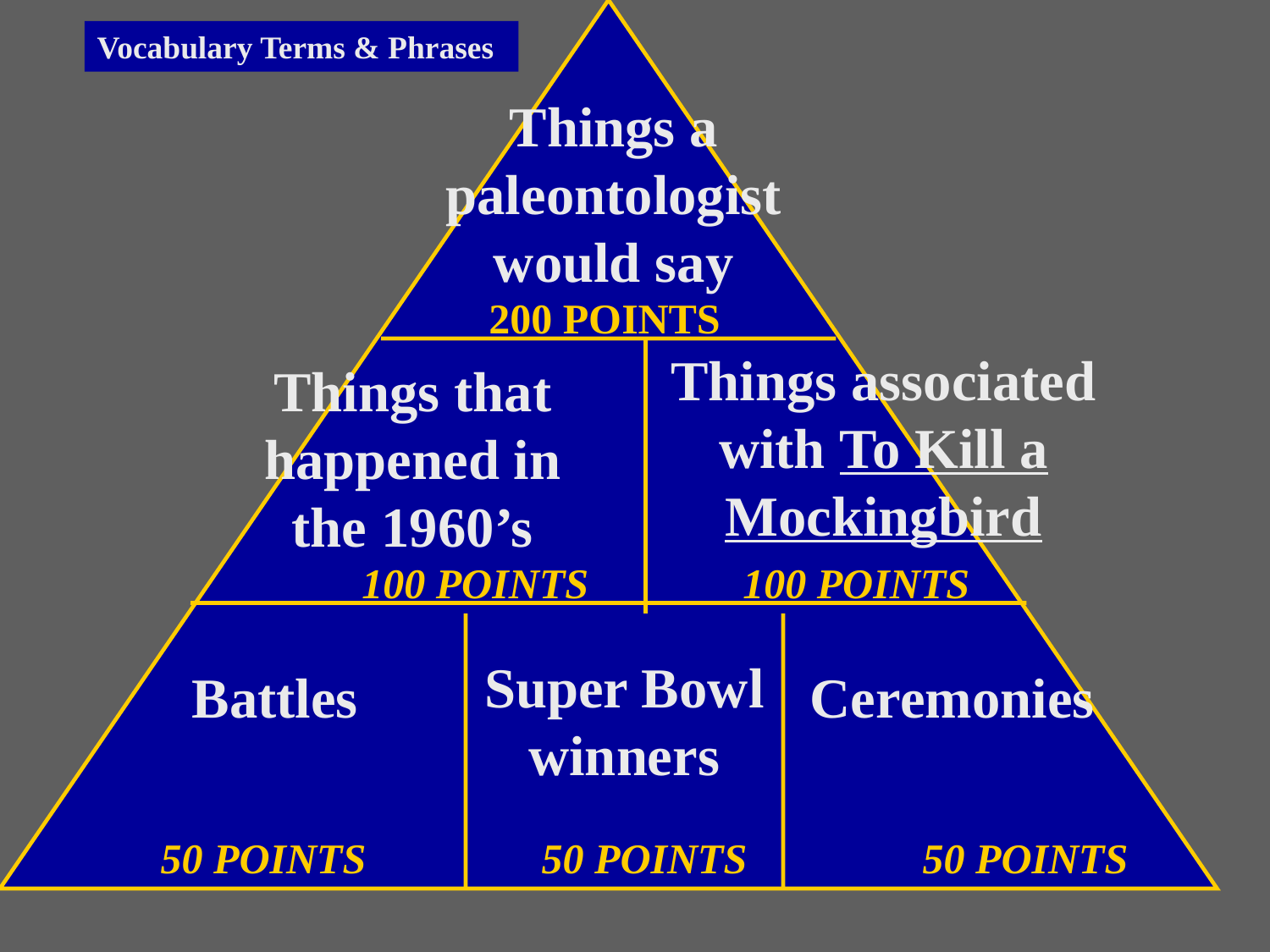

Vocabulary Terms & Phrases
Things a paleontologist would say
200 POINTS

Things associated with To Kill a Mockingbird

Things that happened in the 1960’s
100 POINTS		100 POINTS

Super Bowl winners
Battles
Ceremonies
50 POINTS		50 POINTS		50 POINTS